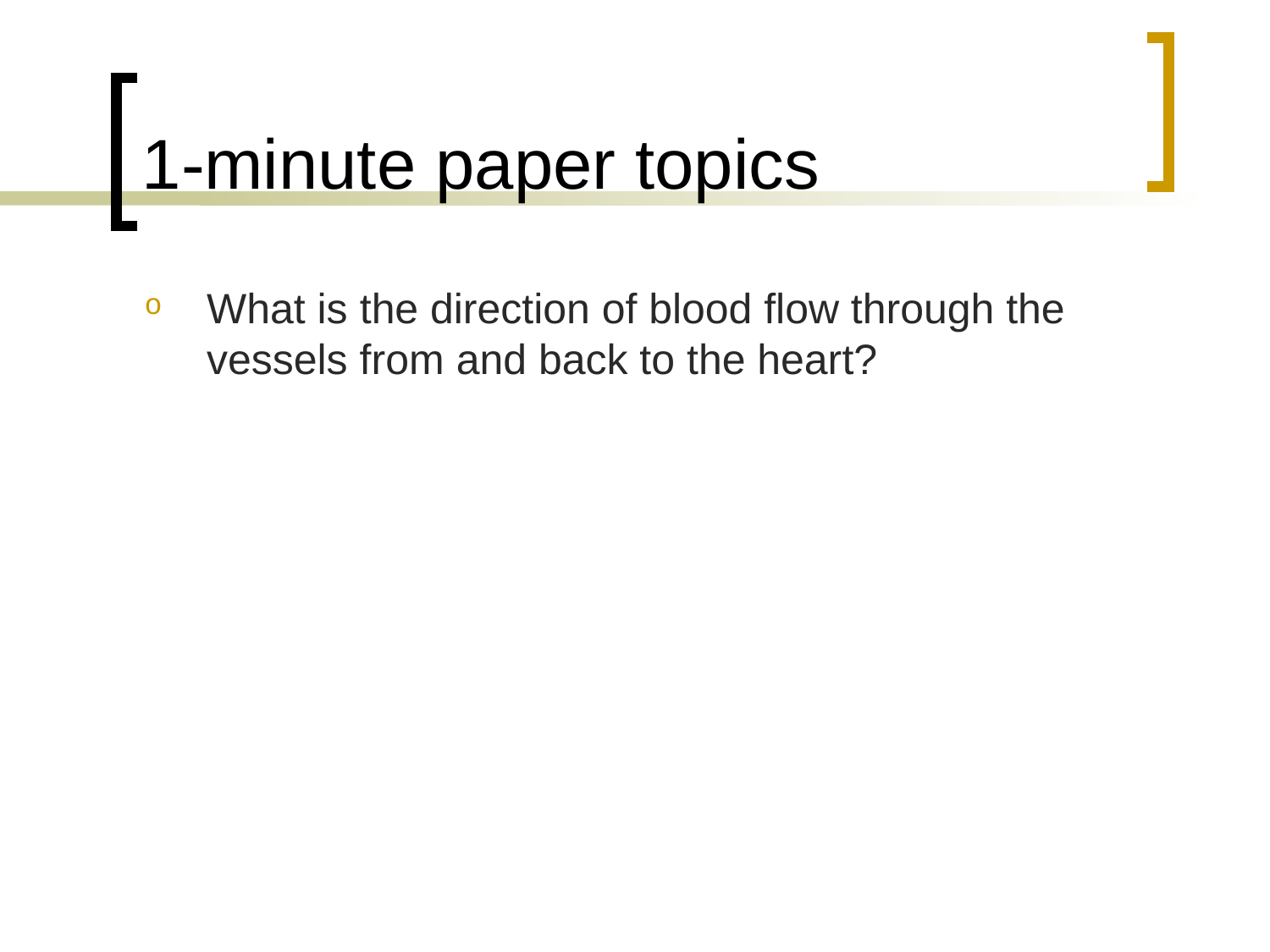

# 1-minute paper topics
What is the direction of blood flow through the vessels from and back to the heart?